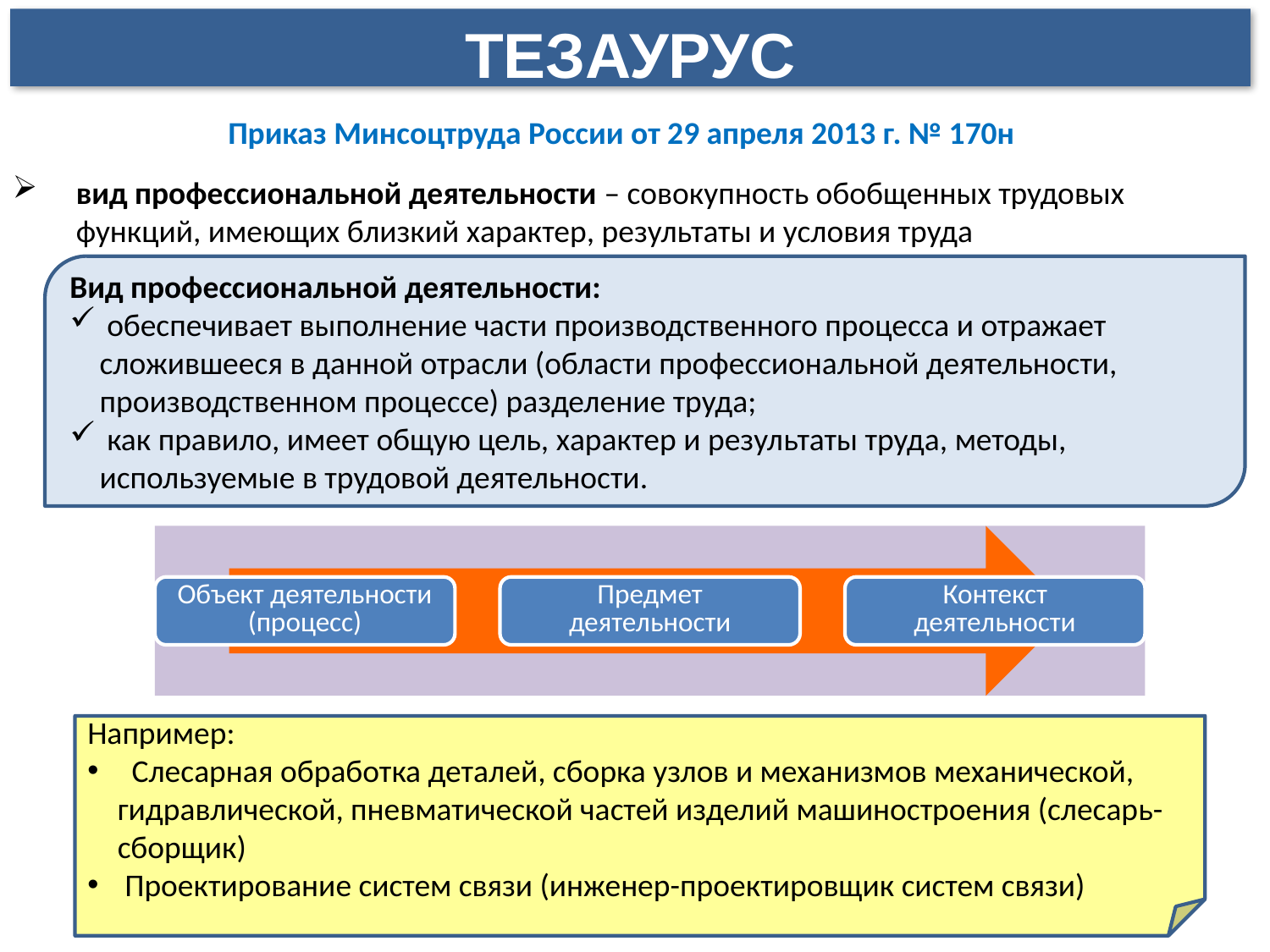

ТЕЗАУРУС
Приказ Минсоцтруда России от 29 апреля 2013 г. № 170н
вид профессиональной деятельности – совокупность обобщенных трудовых функций, имеющих близкий характер, результаты и условия труда
Вид профессиональной деятельности:
 обеспечивает выполнение части производственного процесса и отражает сложившееся в данной отрасли (области профессиональной деятельности, производственном процессе) разделение труда;
 как правило, имеет общую цель, характер и результаты труда, методы, используемые в трудовой деятельности.
Объект деятельности (процесс)
Предмет деятельности
Контекст деятельности
Например:
  Слесарная обработка деталей, сборка узлов и механизмов механической, гидравлической, пневматической частей изделий машиностроения (слесарь-сборщик)
 Проектирование систем связи (инженер-проектировщик систем связи)